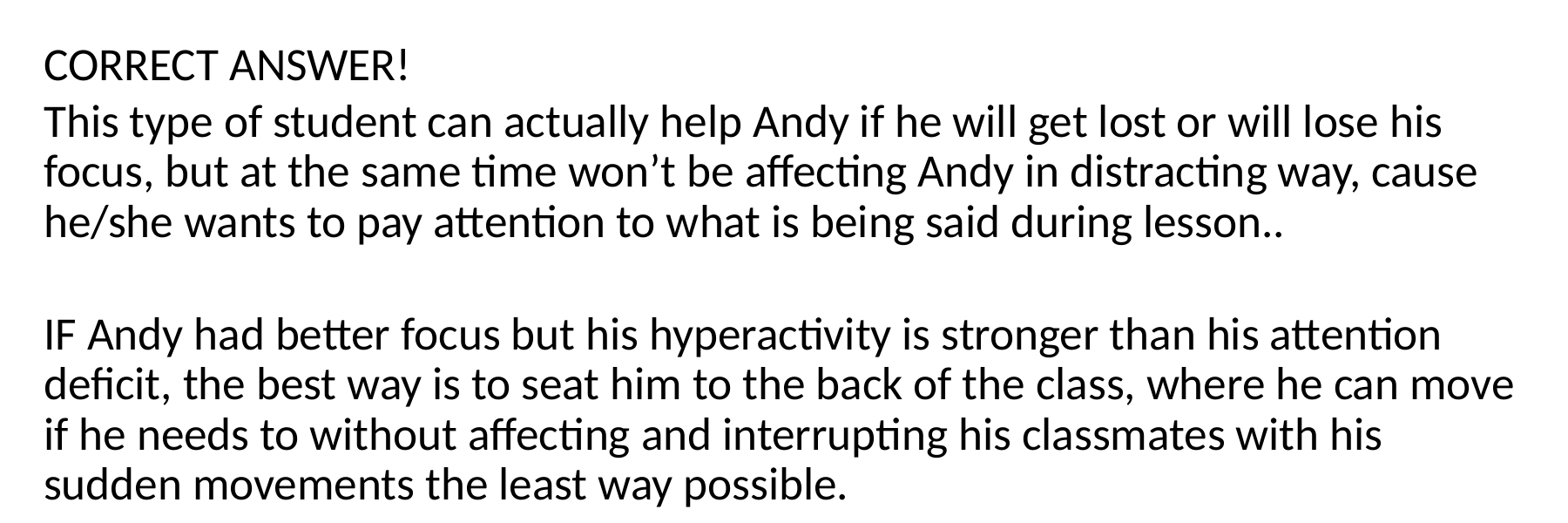

CORRECT ANSWER!
This type of student can actually help Andy if he will get lost or will lose his focus, but at the same time won’t be affecting Andy in distracting way, cause he/she wants to pay attention to what is being said during lesson..

IF Andy had better focus but his hyperactivity is stronger than his attention deficit, the best way is to seat him to the back of the class, where he can move if he needs to without affecting and interrupting his classmates with his sudden movements the least way possible.